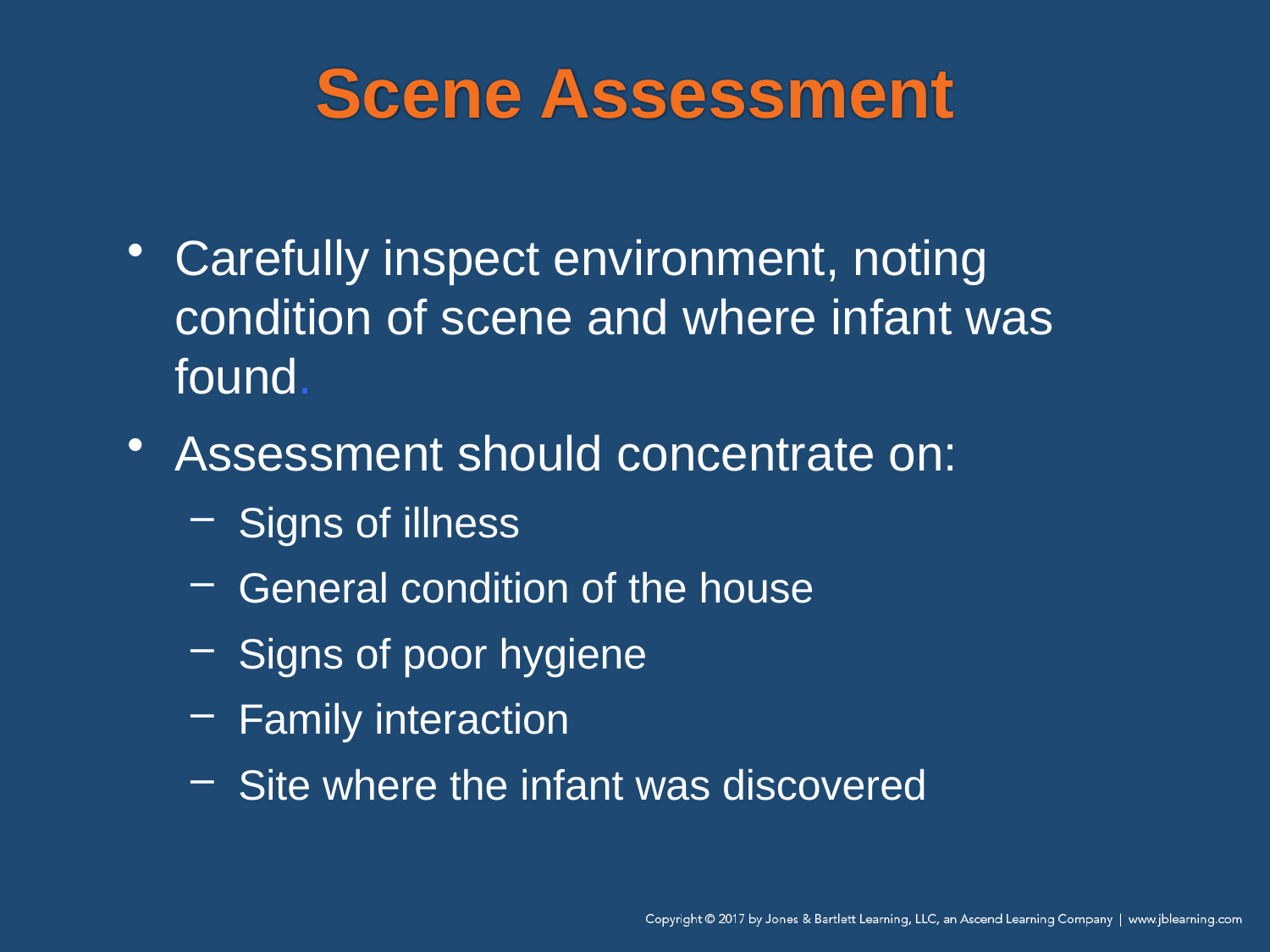

# Scene Assessment
Carefully inspect environment, noting condition of scene and where infant was found.
Assessment should concentrate on:
Signs of illness
General condition of the house
Signs of poor hygiene
Family interaction
Site where the infant was discovered